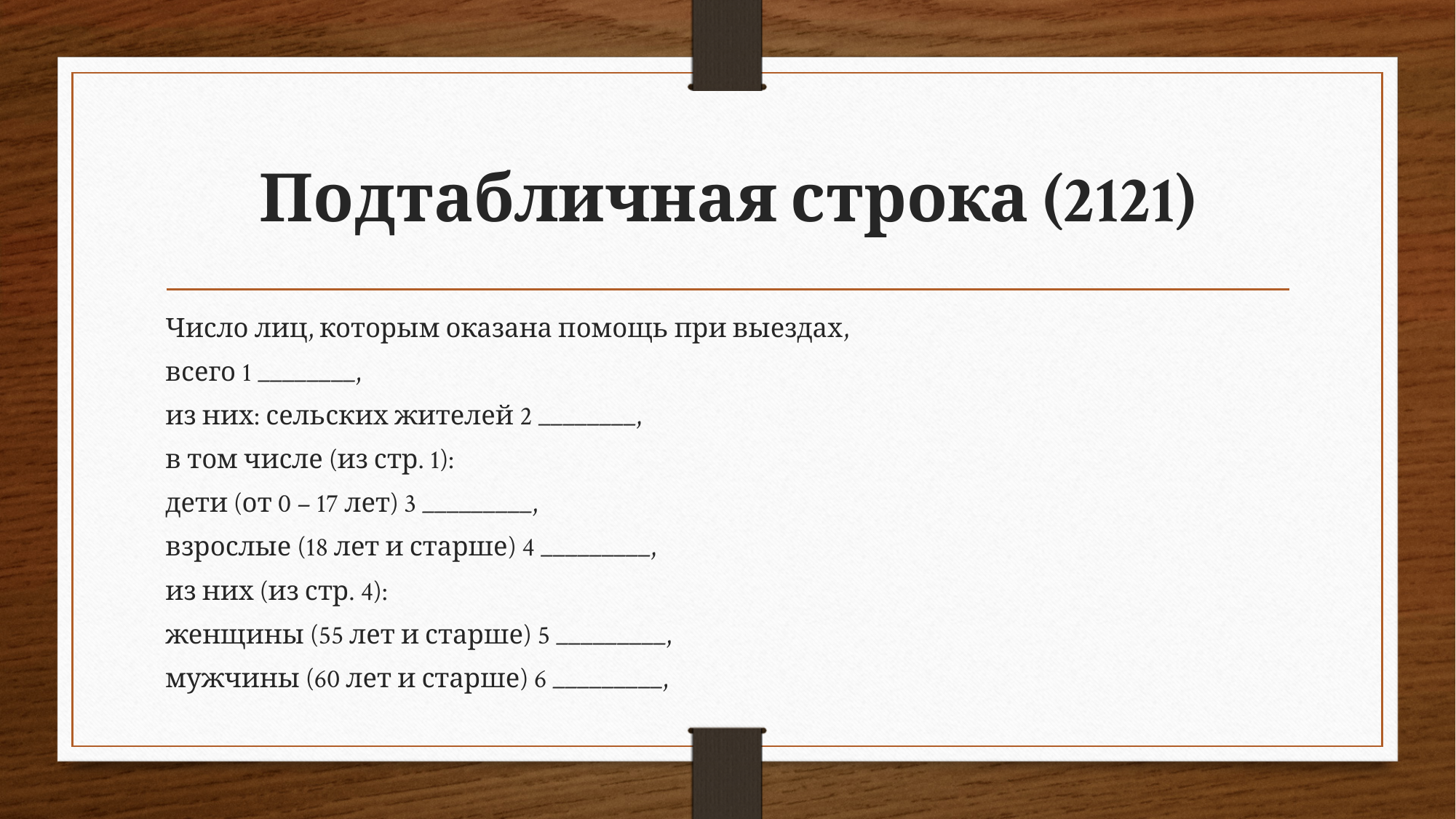

# Подтабличная строка (2121)
Число лиц, которым оказана помощь при выездах,
всего 1 ________,
из них: сельских жителей 2 ________,
в том числе (из стр. 1):
дети (от 0 – 17 лет) 3 _________,
взрослые (18 лет и старше) 4 _________,
из них (из стр. 4):
женщины (55 лет и старше) 5 _________,
мужчины (60 лет и старше) 6 _________,